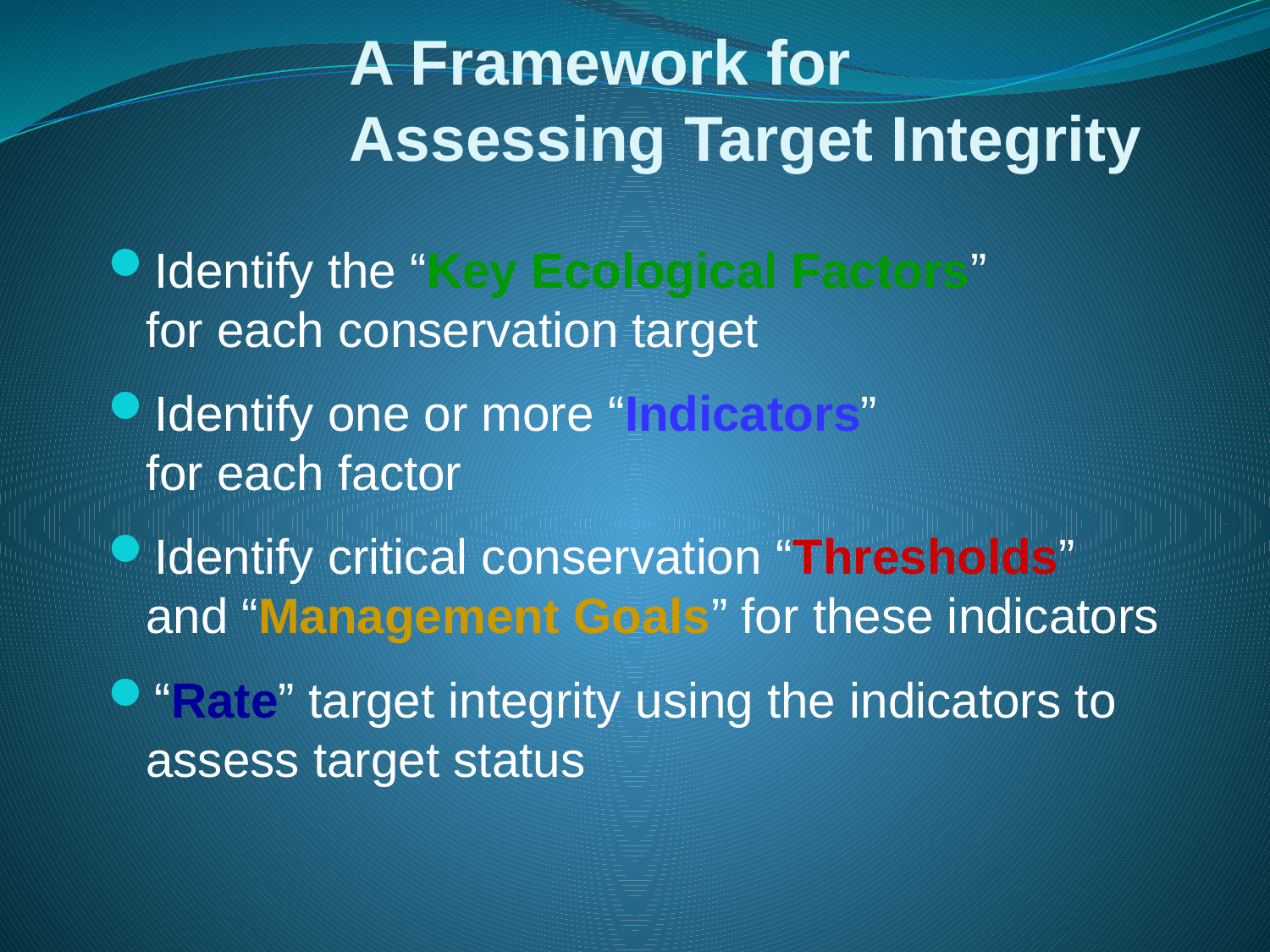

# A Framework for Assessing Target Integrity
Identify the “Key Ecological Factors”
for each conservation target
Identify one or more “Indicators”
for each factor
Identify critical conservation “Thresholds” and “Management Goals” for these indicators
“Rate” target integrity using the indicators to assess target status